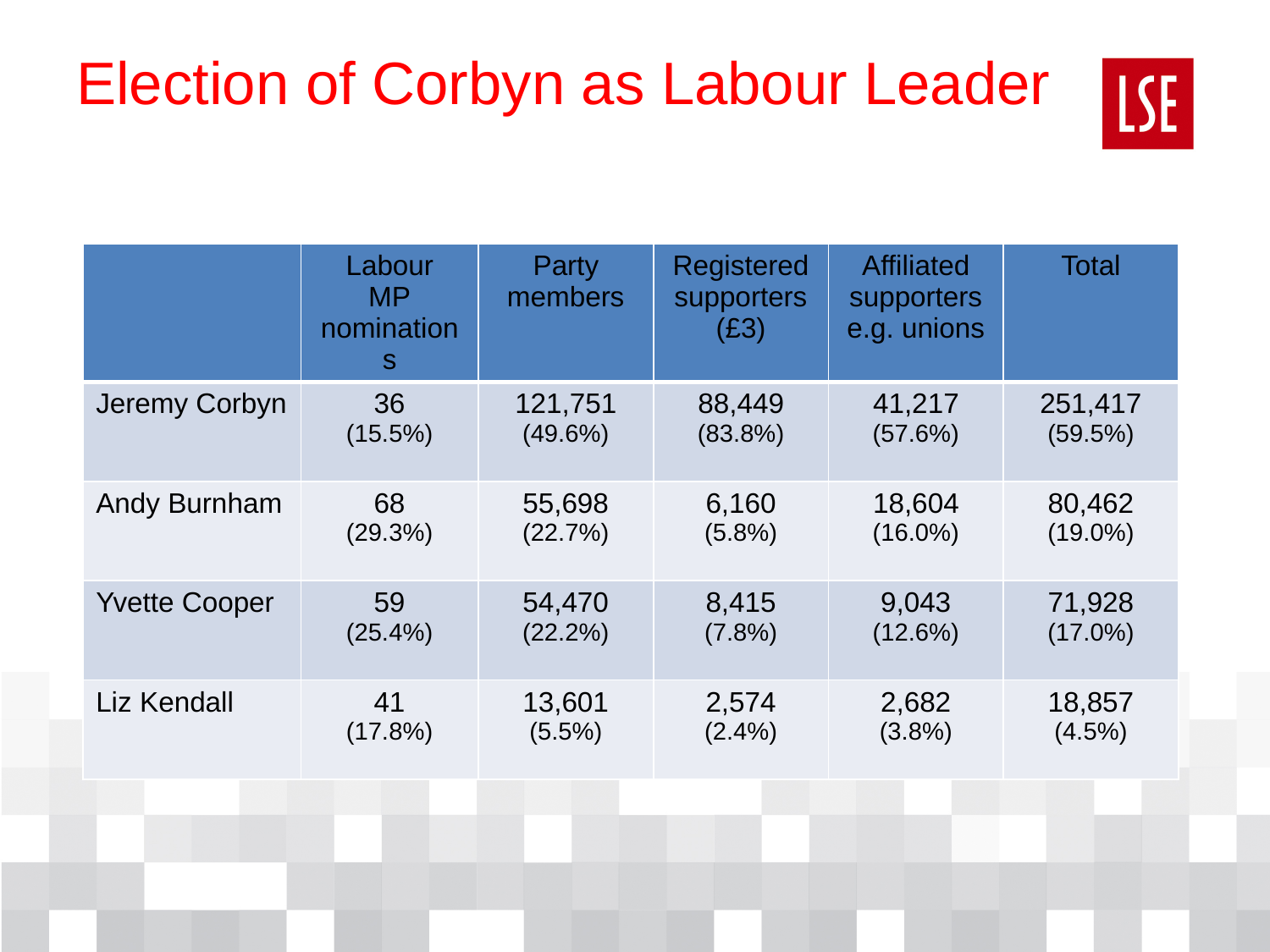

Election of Corbyn as Labour Leader
|  | Labour MP nominations | Party members | Registered supporters (£3) | Affiliated supporters e.g. unions | Total |
| --- | --- | --- | --- | --- | --- |
| Jeremy Corbyn | 36 (15.5%) | 121,751 (49.6%) | 88,449 (83.8%) | 41,217 (57.6%) | 251,417 (59.5%) |
| Andy Burnham | 68 (29.3%) | 55,698 (22.7%) | 6,160 (5.8%) | 18,604 (16.0%) | 80,462 (19.0%) |
| Yvette Cooper | 59 (25.4%) | 54,470 (22.2%) | 8,415 (7.8%) | 9,043 (12.6%) | 71,928 (17.0%) |
| Liz Kendall | 41 (17.8%) | 13,601 (5.5%) | 2,574 (2.4%) | 2,682 (3.8%) | 18,857 (4.5%) |